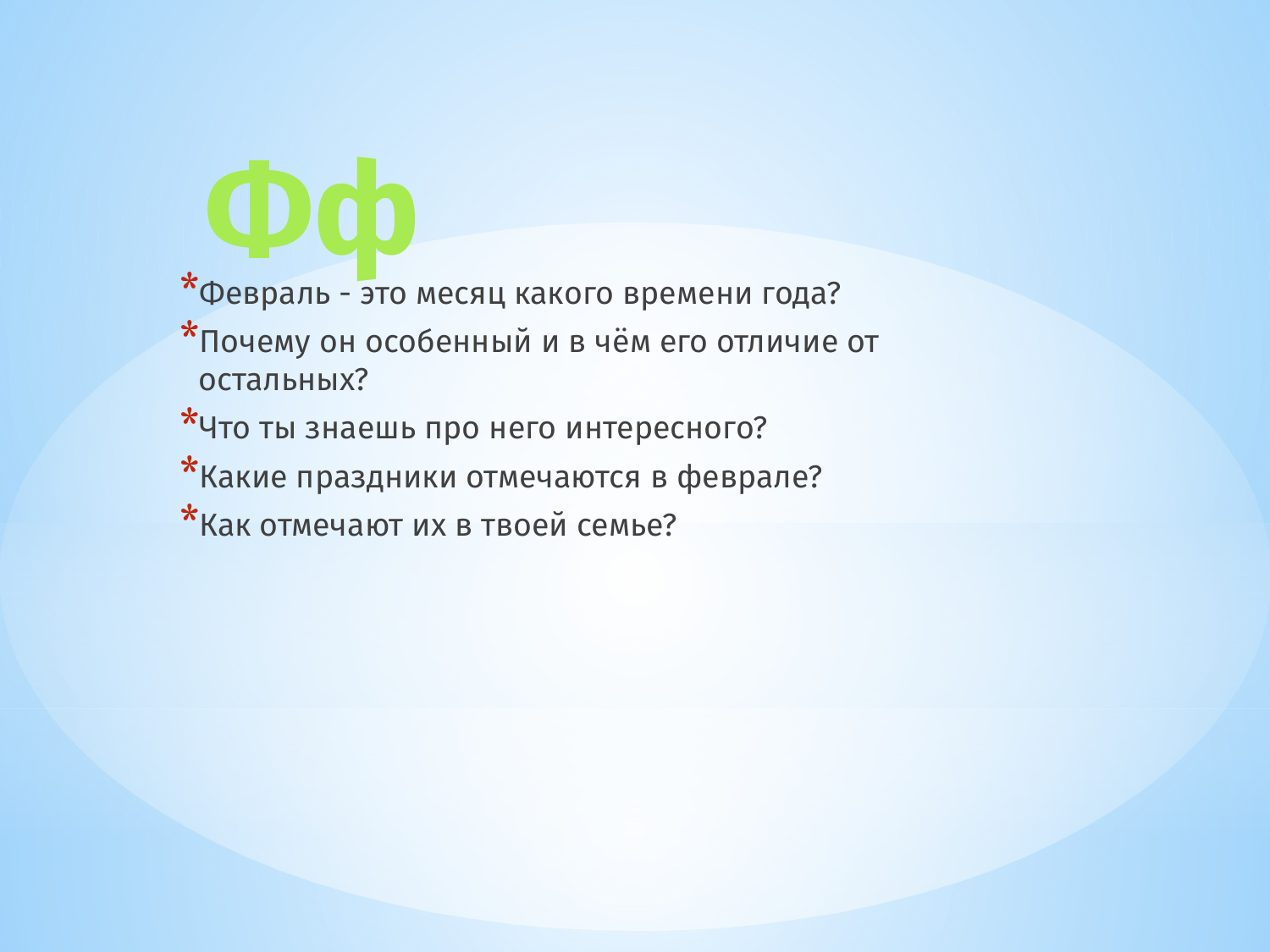

# Фф
Февраль - это месяц какого времени года?
Почему он особенный и в чём его отличие от остальных?
Что ты знаешь про него интересного?
Какие праздники отмечаются в феврале?
Как отмечают их в твоей семье?